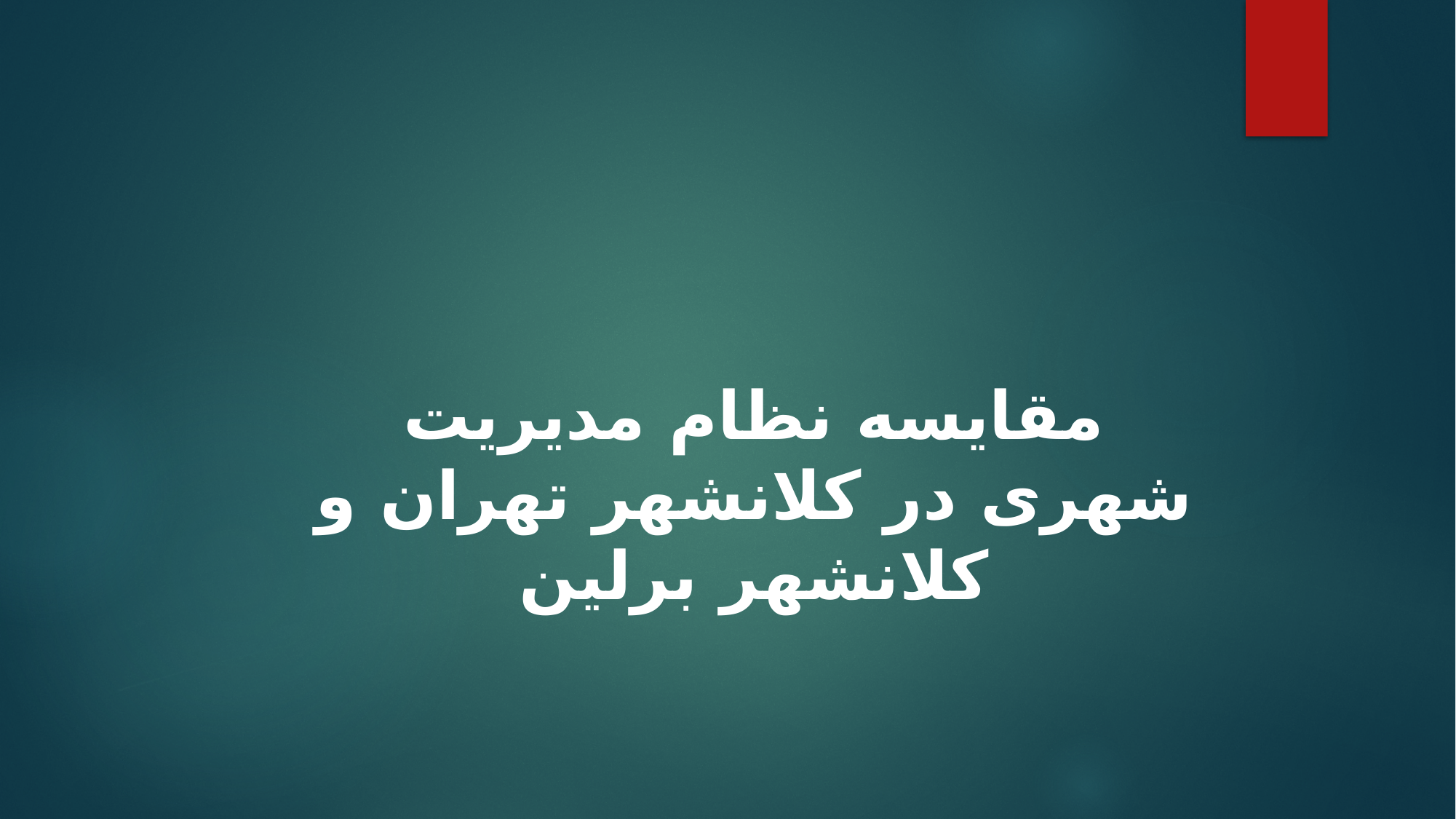

مقایسه نظام مدیریت شهری در کلانشهر تهران و کلانشهر برلین